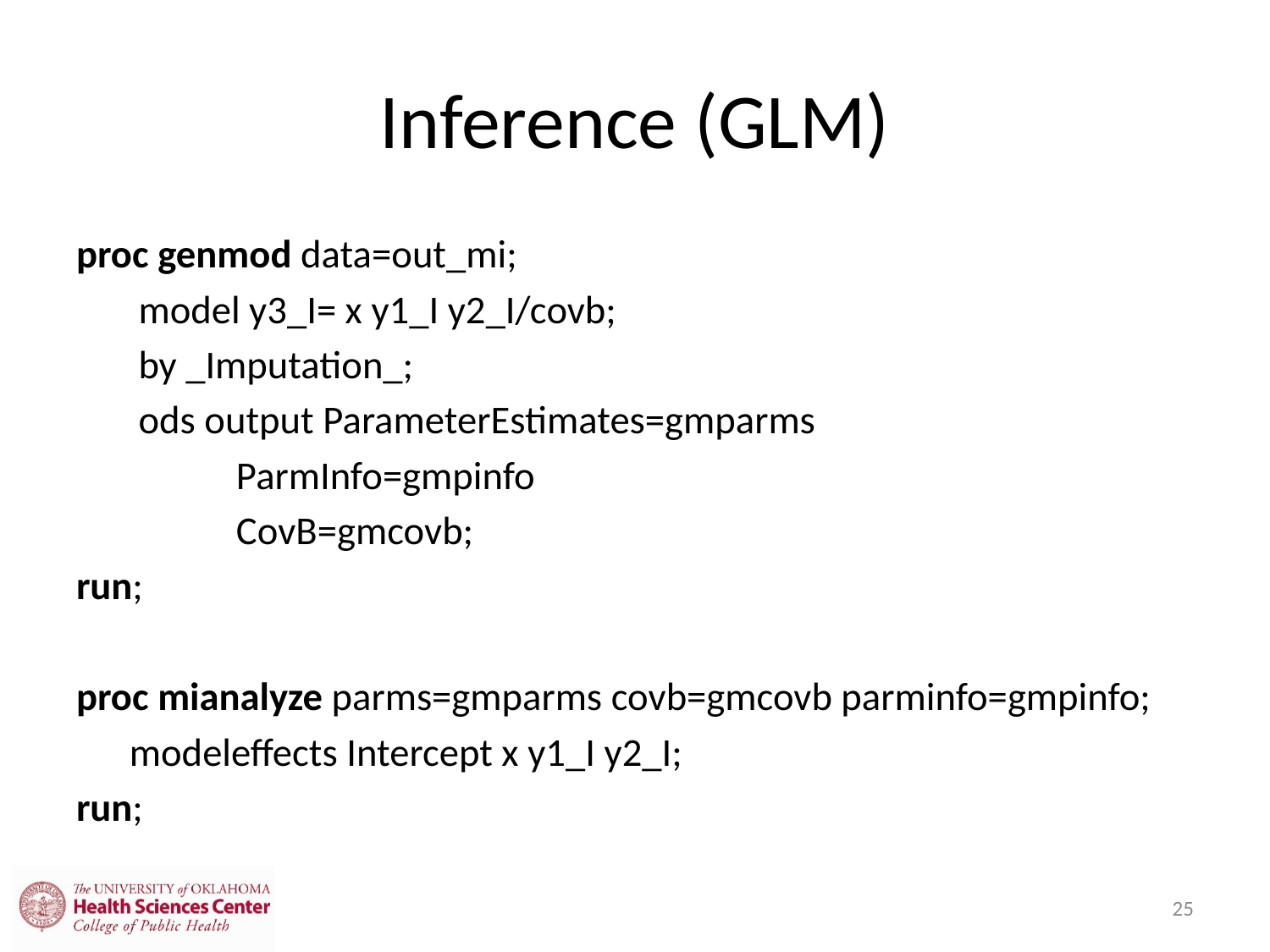

# Inference (GLM)
proc genmod data=out_mi;
       model y3_I= x y1_I y2_I/covb;
       by _Imputation_;
       ods output ParameterEstimates=gmparms
                  ParmInfo=gmpinfo
                  CovB=gmcovb;
run;

proc mianalyze parms=gmparms covb=gmcovb parminfo=gmpinfo;
      modeleffects Intercept x y1_I y2_I;
run;
25